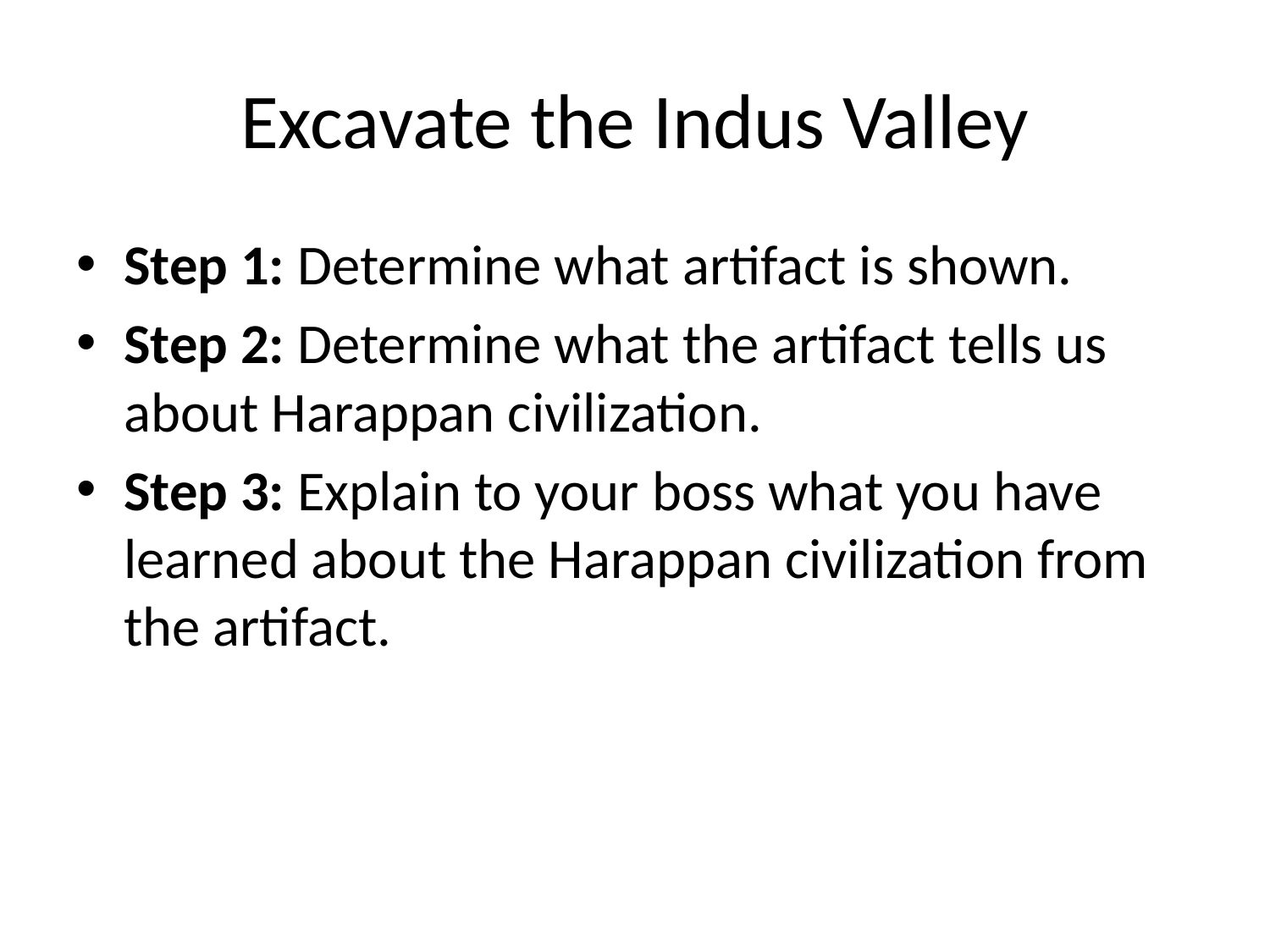

# Excavate the Indus Valley
Step 1: Determine what artifact is shown.
Step 2: Determine what the artifact tells us about Harappan civilization.
Step 3: Explain to your boss what you have learned about the Harappan civilization from the artifact.